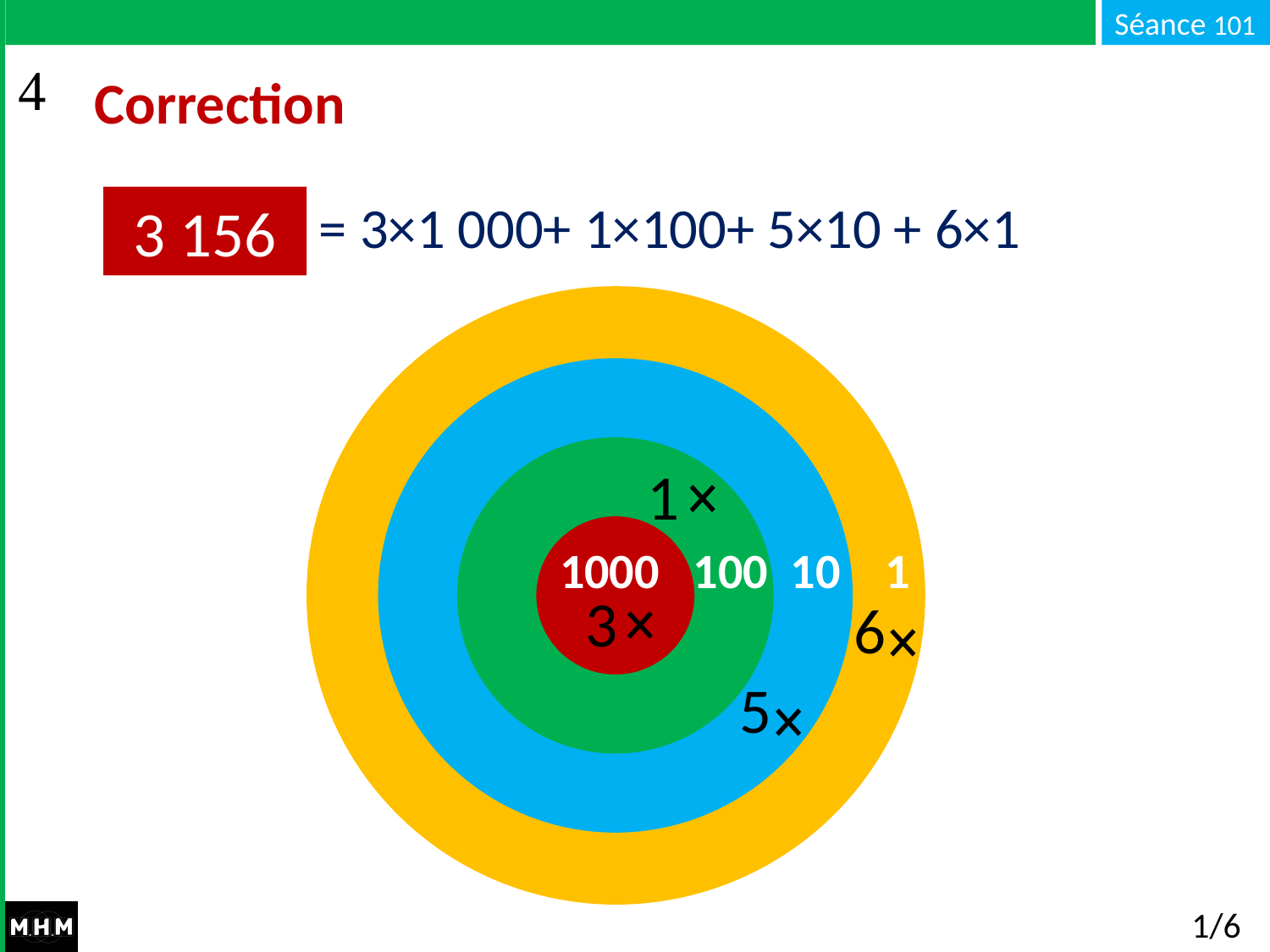

# Correction
= 3×1 000+ 1×100+ 5×10 + 6×1
3 156

 1000   100  10    1
1

3

6

5

1/6